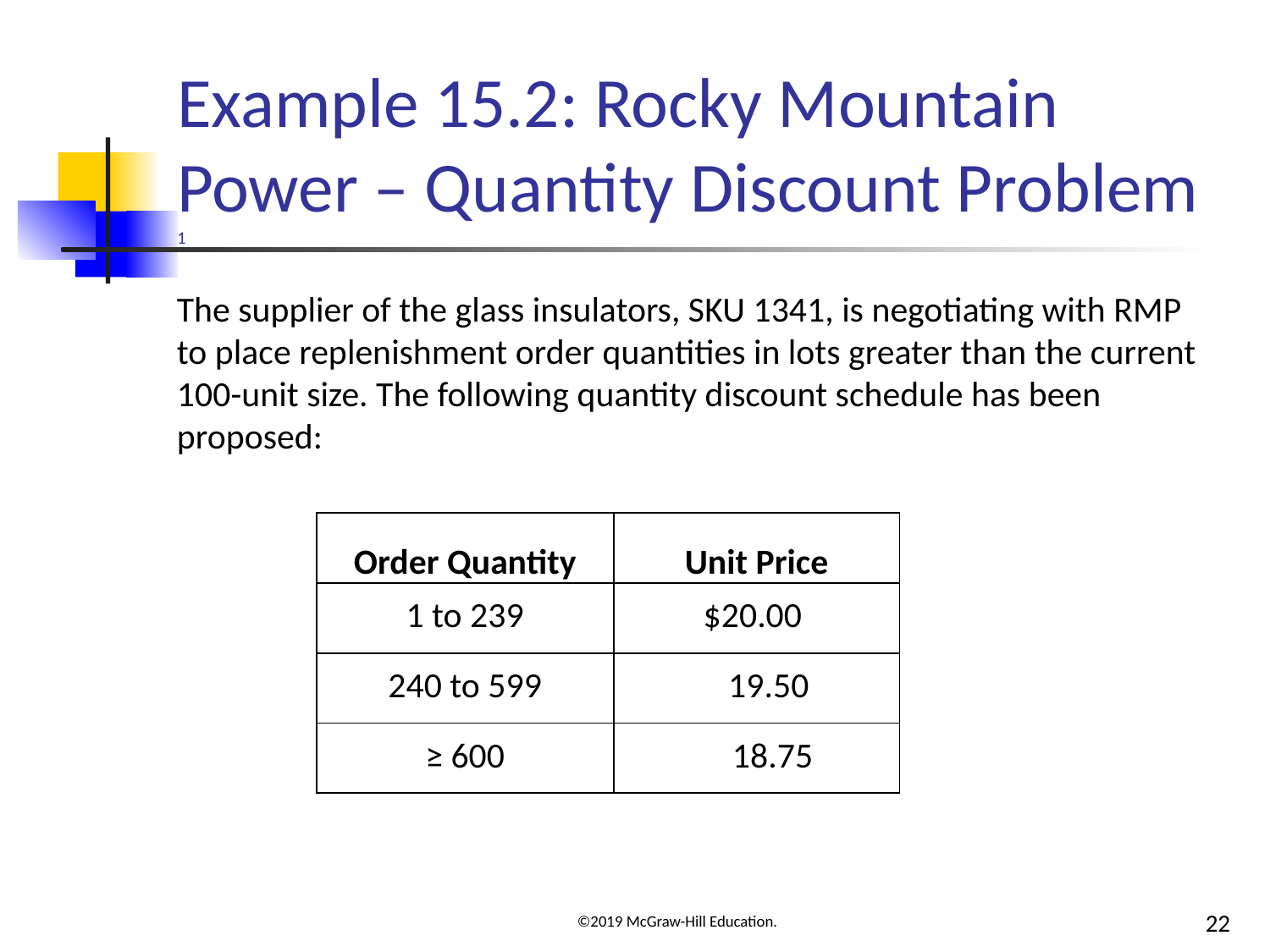

# Example 15.2: Rocky Mountain Power – Quantity Discount Problem 1
The supplier of the glass insulators, SKU 1341, is negotiating with RMP to place replenishment order quantities in lots greater than the current 100-unit size. The following quantity discount schedule has been proposed:
| Order Quantity | Unit Price |
| --- | --- |
| 1 to 239 | $20.00 |
| 240 to 599 | 19.50 |
| ≥ 600 | 18.75 |